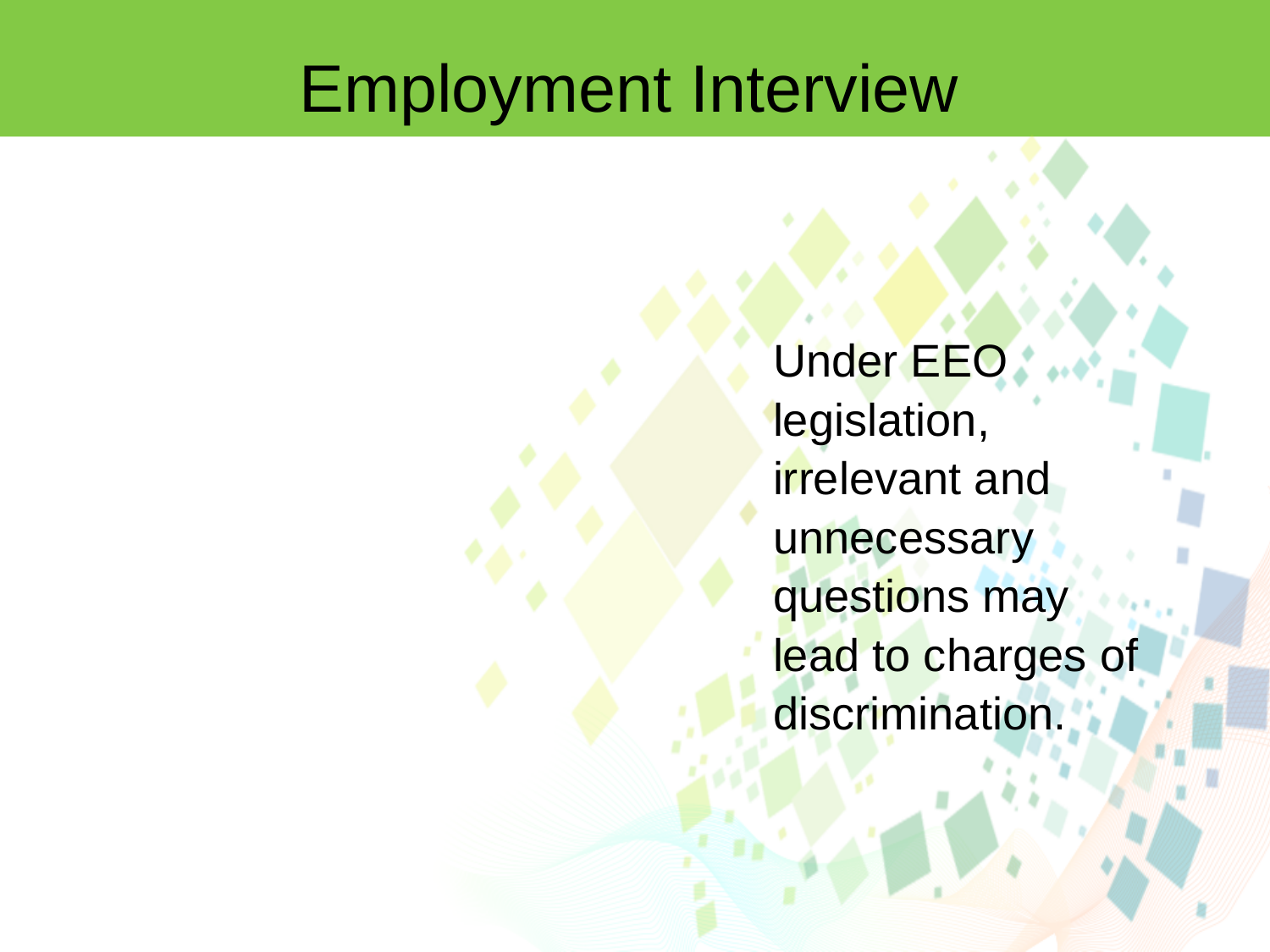

Employment Interview
Under EEO legislation, irrelevant and unnecessary questions may lead to charges of discrimination.